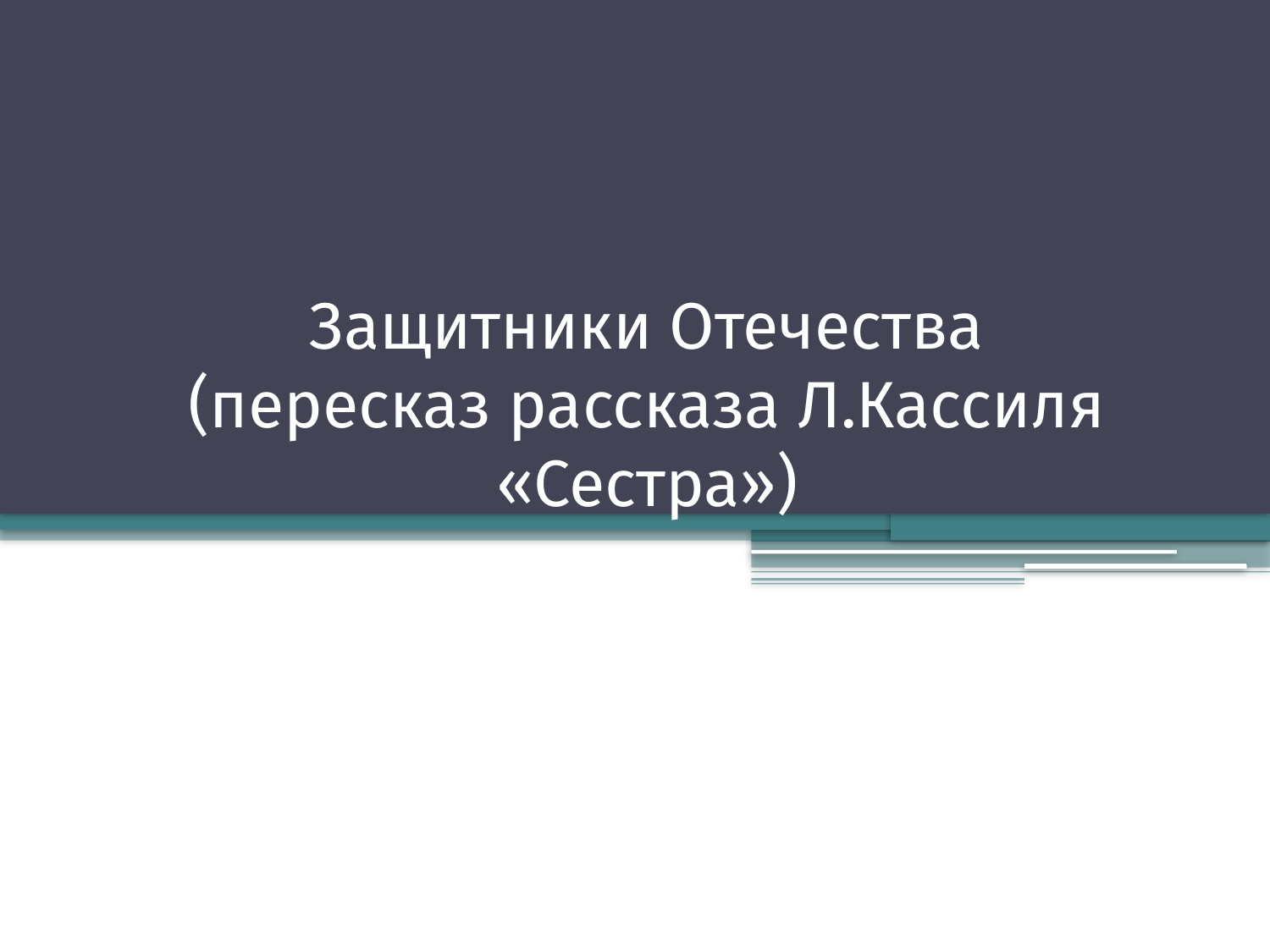

# Защитники Отечества (пересказ рассказа Л.Кассиля «Сестра»)